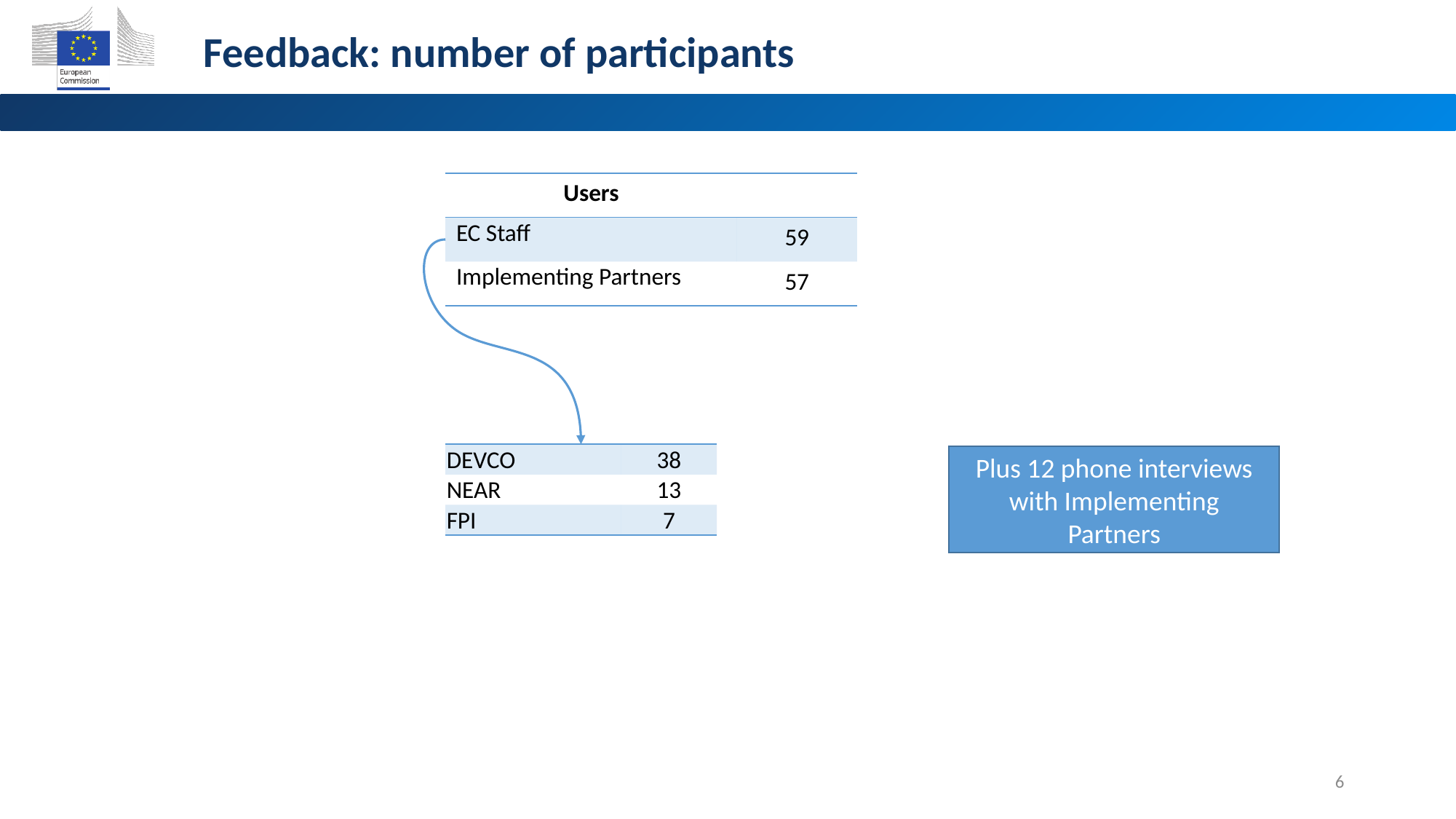

Feedback: number of participants
| Users |  |
| --- | --- |
| EC Staff | 59 |
| Implementing Partners | 57 |
| DEVCO | 38 |
| --- | --- |
| NEAR | 13 |
| FPI | 7 |
Plus 12 phone interviews with Implementing Partners
6